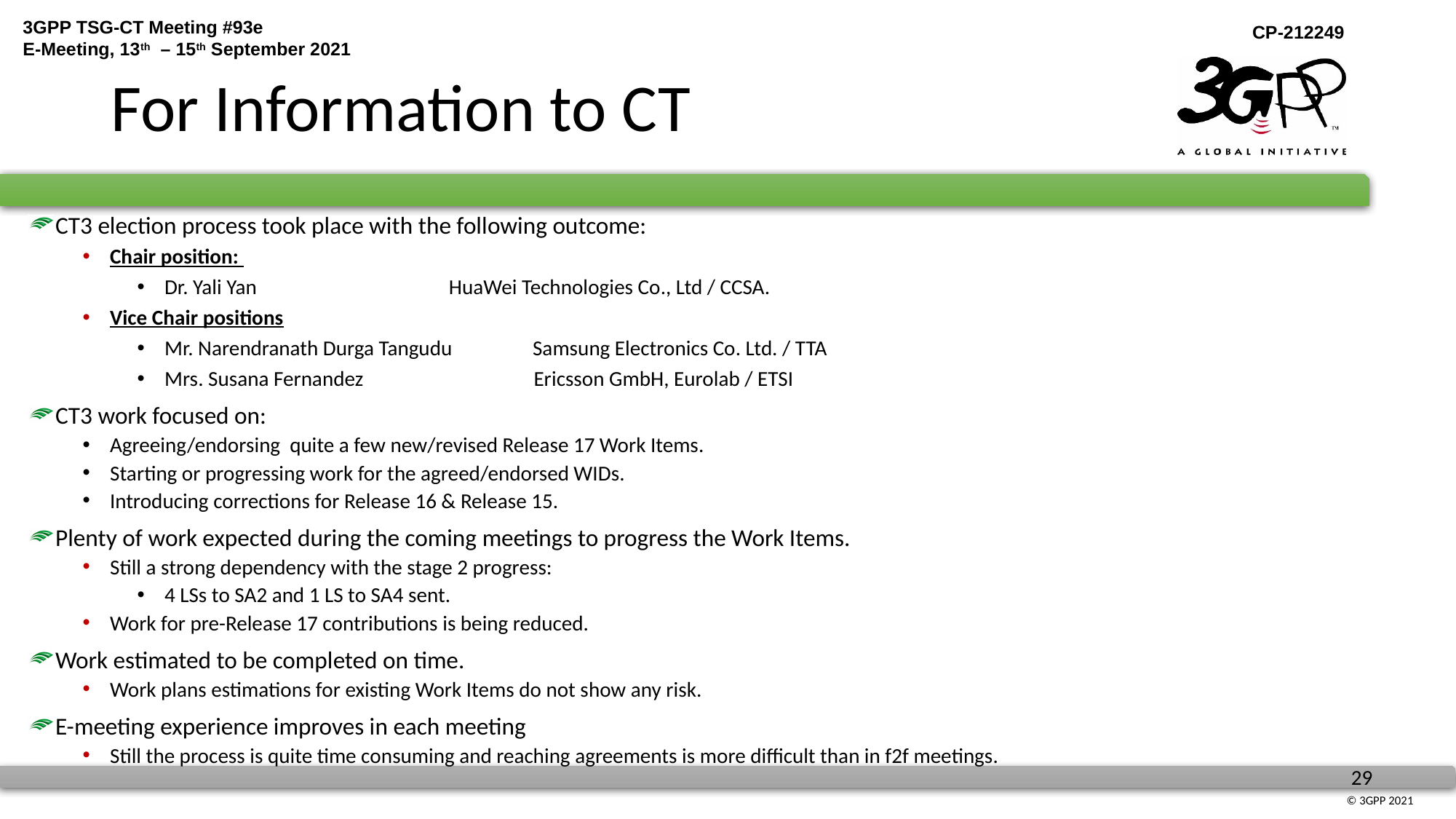

# For Information to CT
CT3 election process took place with the following outcome:
Chair position:
Dr. Yali Yan		              HuaWei Technologies Co., Ltd / CCSA.
Vice Chair positions
Mr. Narendranath Durga Tangudu                 Samsung Electronics Co. Ltd. / TTA
Mrs. Susana Fernandez                                    Ericsson GmbH, Eurolab / ETSI
CT3 work focused on:
Agreeing/endorsing  quite a few new/revised Release 17 Work Items.
Starting or progressing work for the agreed/endorsed WIDs.
Introducing corrections for Release 16 & Release 15.
Plenty of work expected during the coming meetings to progress the Work Items.
Still a strong dependency with the stage 2 progress:
4 LSs to SA2 and 1 LS to SA4 sent.
Work for pre-Release 17 contributions is being reduced.
Work estimated to be completed on time.
Work plans estimations for existing Work Items do not show any risk.
E-meeting experience improves in each meeting
Still the process is quite time consuming and reaching agreements is more difficult than in f2f meetings.